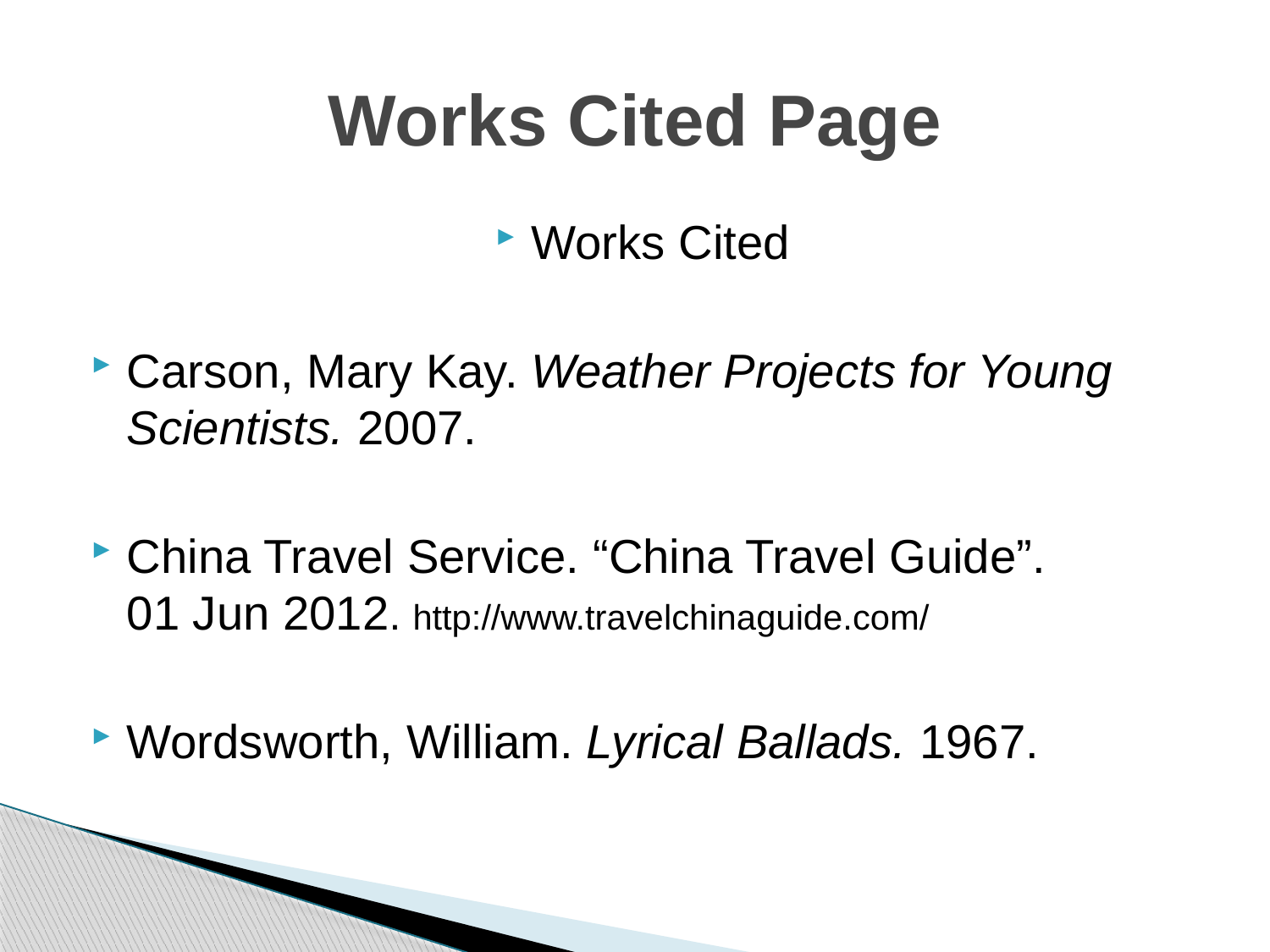

# Works Cited Page
Works Cited

Carson, Mary Kay. Weather Projects for Young 	Scientists. 2007.

China Travel Service. “China Travel Guide”. 	01 Jun 2012. http://www.travelchinaguide.com/

Wordsworth, William. Lyrical Ballads. 1967.